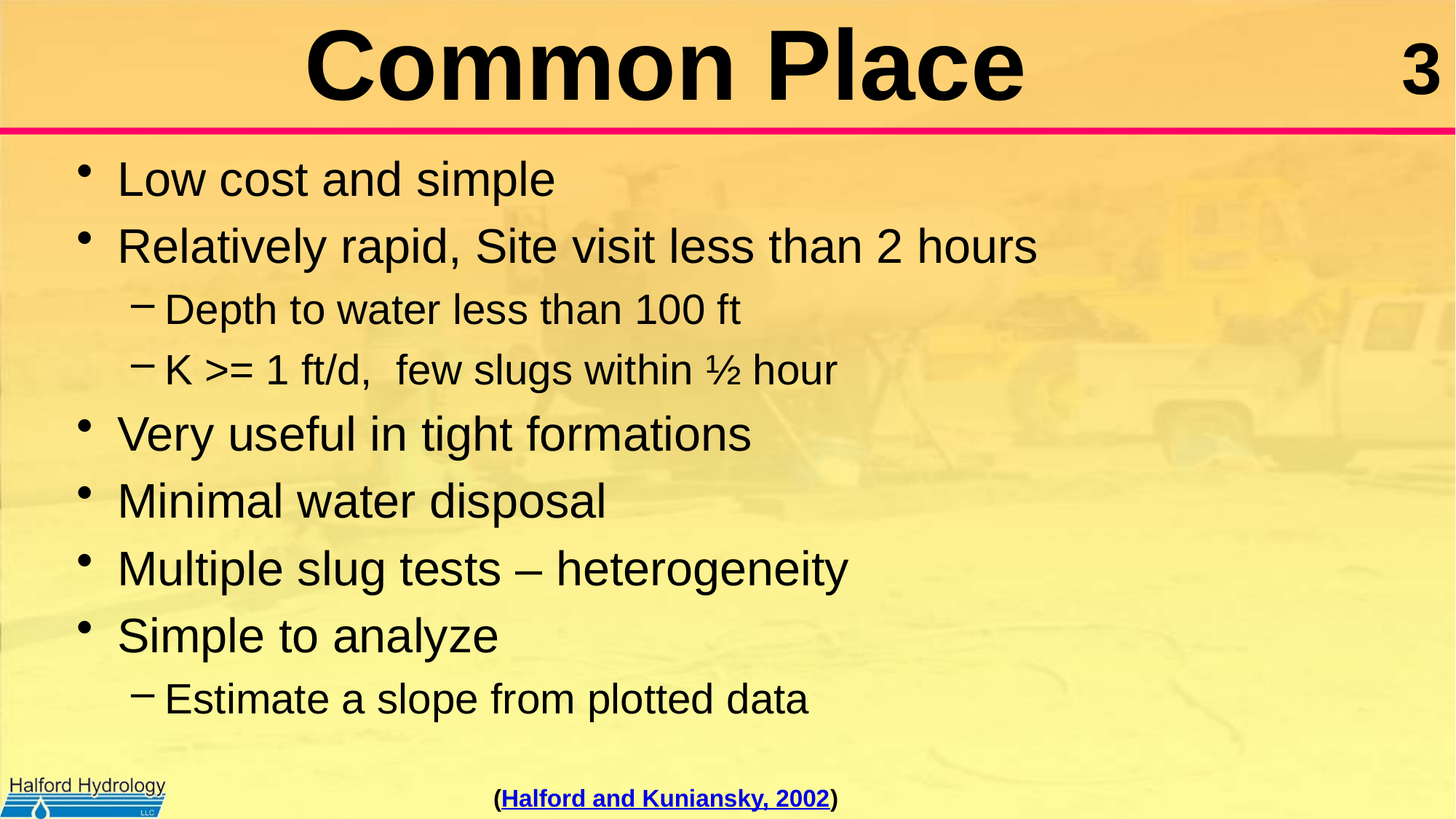

# Common Place
Low cost and simple
Relatively rapid, Site visit less than 2 hours
Depth to water less than 100 ft
K >= 1 ft/d,  few slugs within ½ hour
Very useful in tight formations
Minimal water disposal
Multiple slug tests – heterogeneity
Simple to analyze
Estimate a slope from plotted data
(Halford and Kuniansky, 2002)